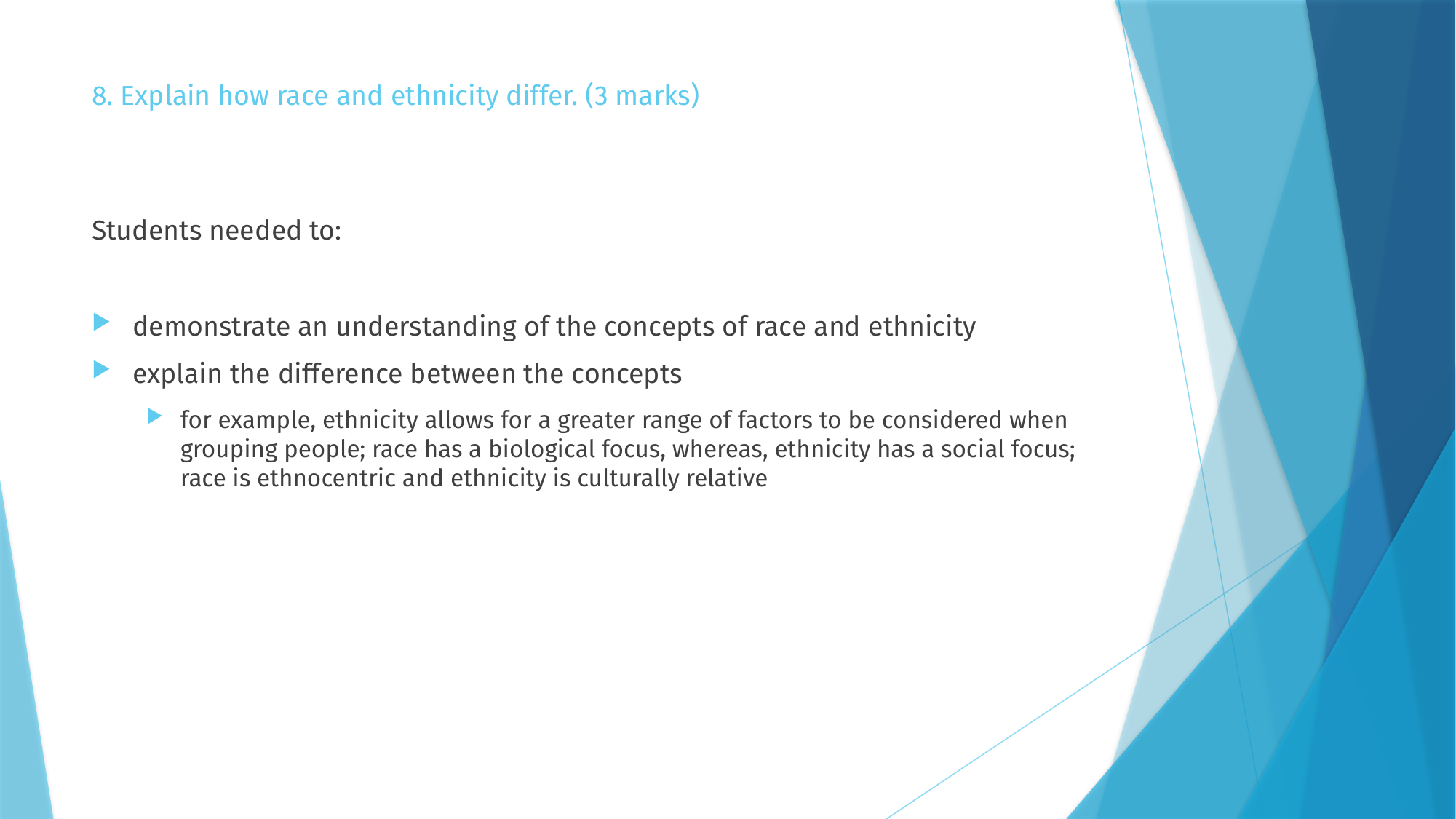

# 8. Explain how race and ethnicity differ. (3 marks)
Students needed to:

demonstrate an understanding of the concepts of race and ethnicity
explain the difference between the concepts
for example, ethnicity allows for a greater range of factors to be considered when grouping people; race has a biological focus, whereas, ethnicity has a social focus; race is ethnocentric and ethnicity is culturally relative